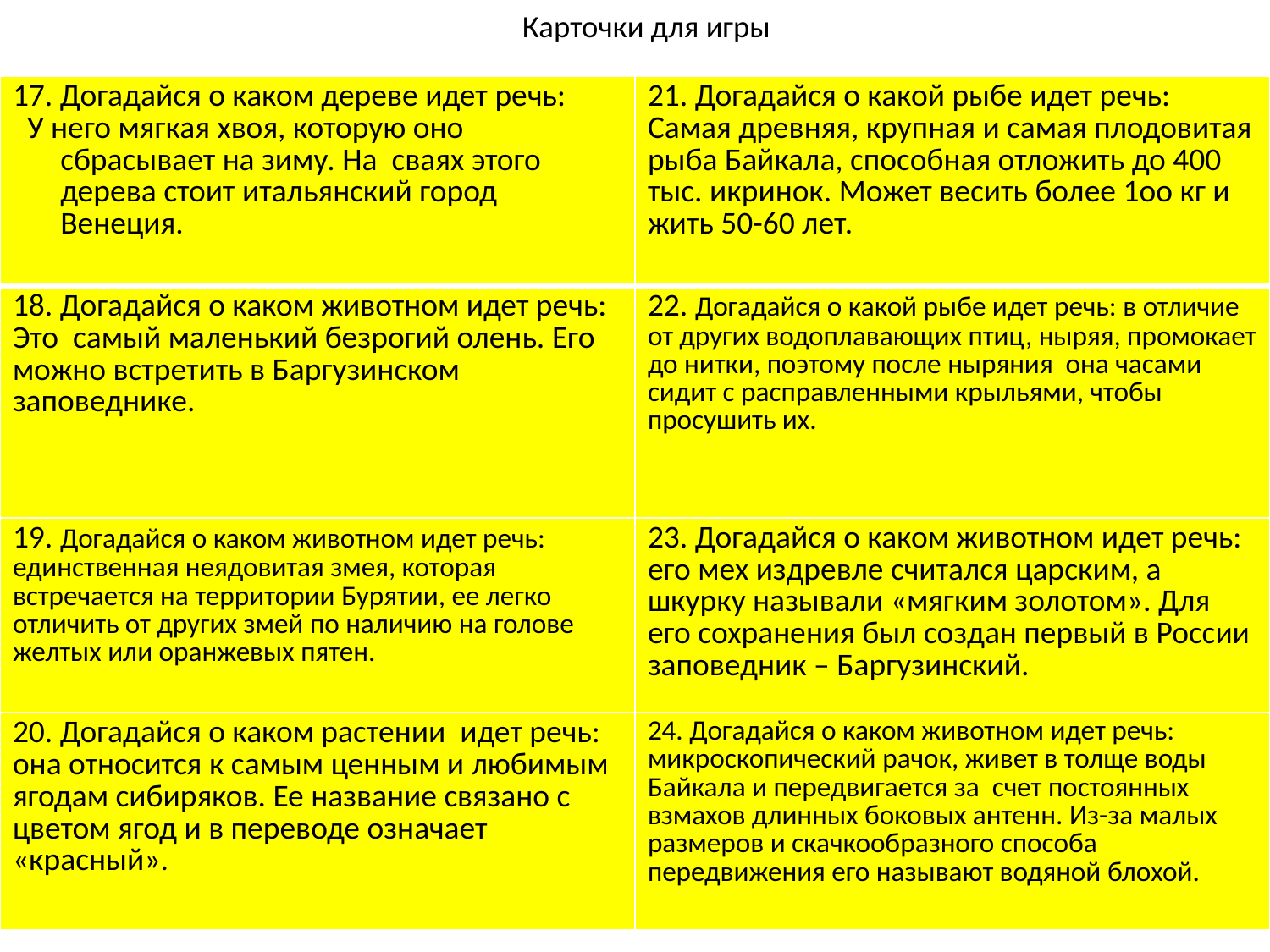

# Карточки для игры
| 17. Догадайся о каком дереве идет речь: У него мягкая хвоя, которую оно сбрасывает на зиму. На сваях этого дерева стоит итальянский город Венеция. | 21. Догадайся о какой рыбе идет речь: Самая древняя, крупная и самая плодовитая рыба Байкала, способная отложить до 400 тыс. икринок. Может весить более 1оо кг и жить 50-60 лет. |
| --- | --- |
| 18. Догадайся о каком животном идет речь: Это самый маленький безрогий олень. Его можно встретить в Баргузинском заповеднике. | 22. Догадайся о какой рыбе идет речь: в отличие от других водоплавающих птиц, ныряя, промокает до нитки, поэтому после ныряния она часами сидит с расправленными крыльями, чтобы просушить их. |
| 19. Догадайся о каком животном идет речь: единственная неядовитая змея, которая встречается на территории Бурятии, ее легко отличить от других змей по наличию на голове желтых или оранжевых пятен. | 23. Догадайся о каком животном идет речь: его мех издревле считался царским, а шкурку называли «мягким золотом». Для его сохранения был создан первый в России заповедник – Баргузинский. |
| 20. Догадайся о каком растении идет речь: она относится к самым ценным и любимым ягодам сибиряков. Ее название связано с цветом ягод и в переводе означает «красный». | 24. Догадайся о каком животном идет речь: микроскопический рачок, живет в толще воды Байкала и передвигается за счет постоянных взмахов длинных боковых антенн. Из-за малых размеров и скачкообразного способа передвижения его называют водяной блохой. |